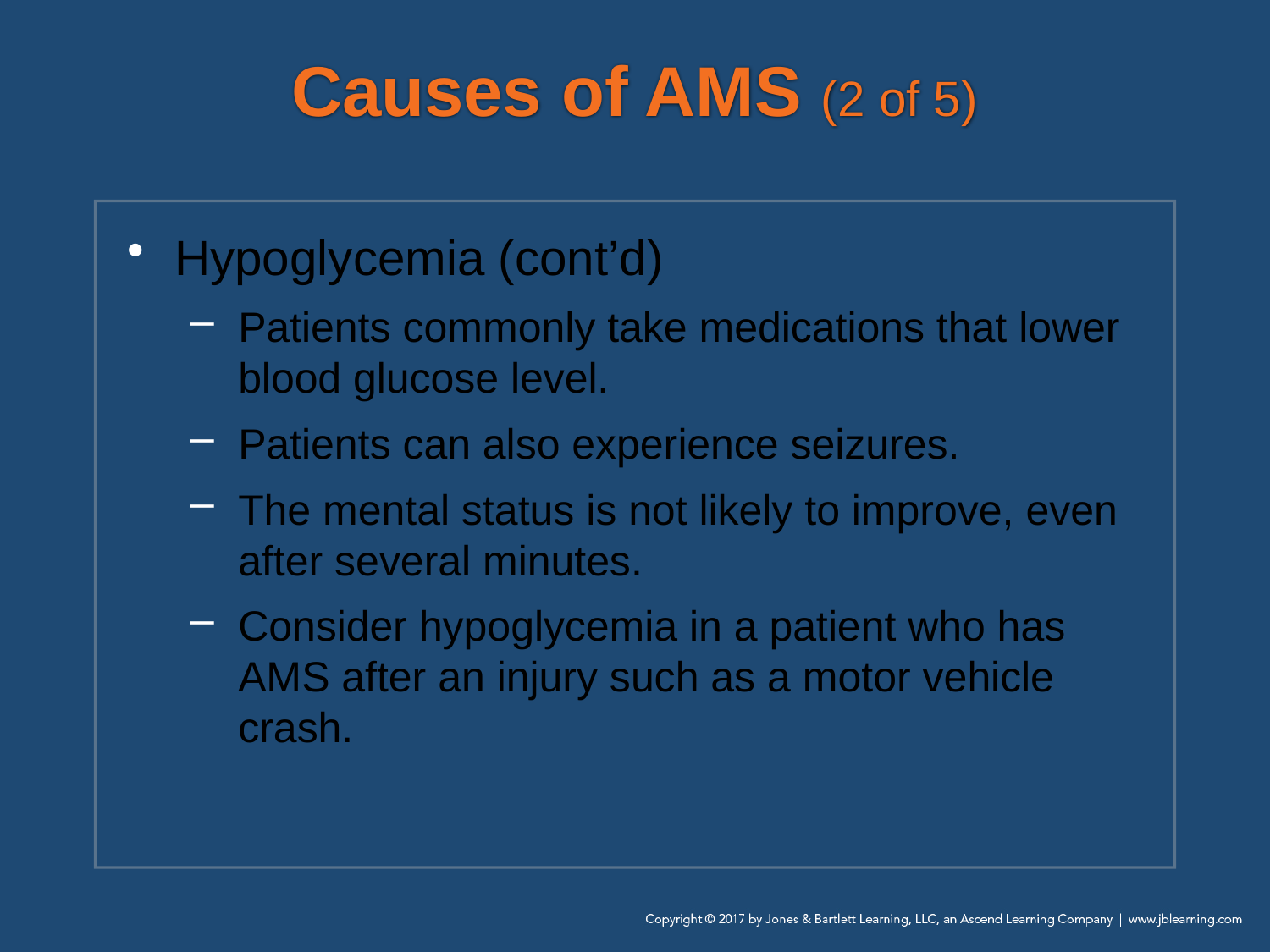

# Causes of AMS (2 of 5)
Hypoglycemia (cont’d)
Patients commonly take medications that lower blood glucose level.
Patients can also experience seizures.
The mental status is not likely to improve, even after several minutes.
Consider hypoglycemia in a patient who has AMS after an injury such as a motor vehicle crash.